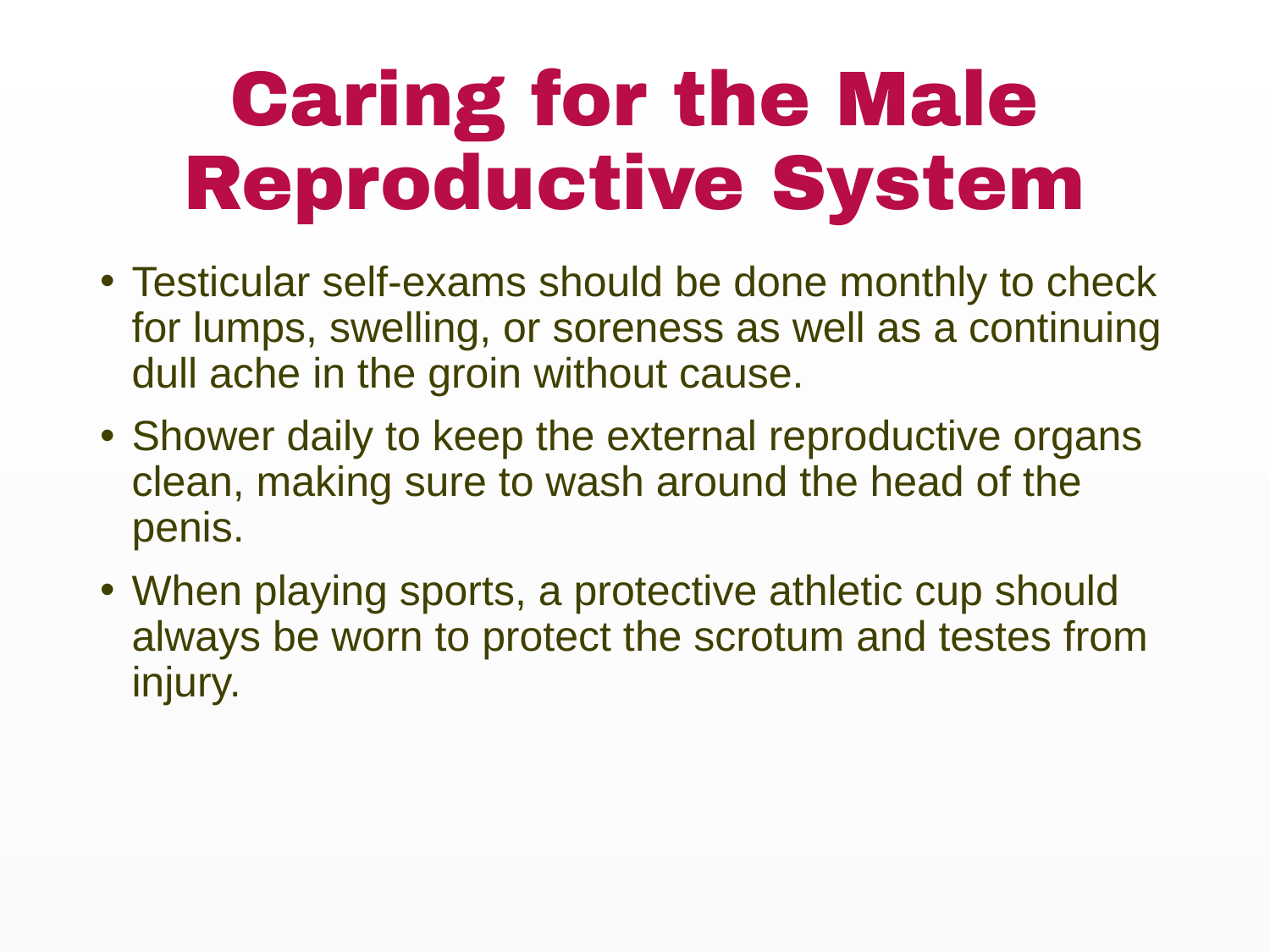

# Caring for the Male Reproductive System
Testicular self-exams should be done monthly to check for lumps, swelling, or soreness as well as a continuing dull ache in the groin without cause.
Shower daily to keep the external reproductive organs clean, making sure to wash around the head of the penis.
When playing sports, a protective athletic cup should always be worn to protect the scrotum and testes from injury.